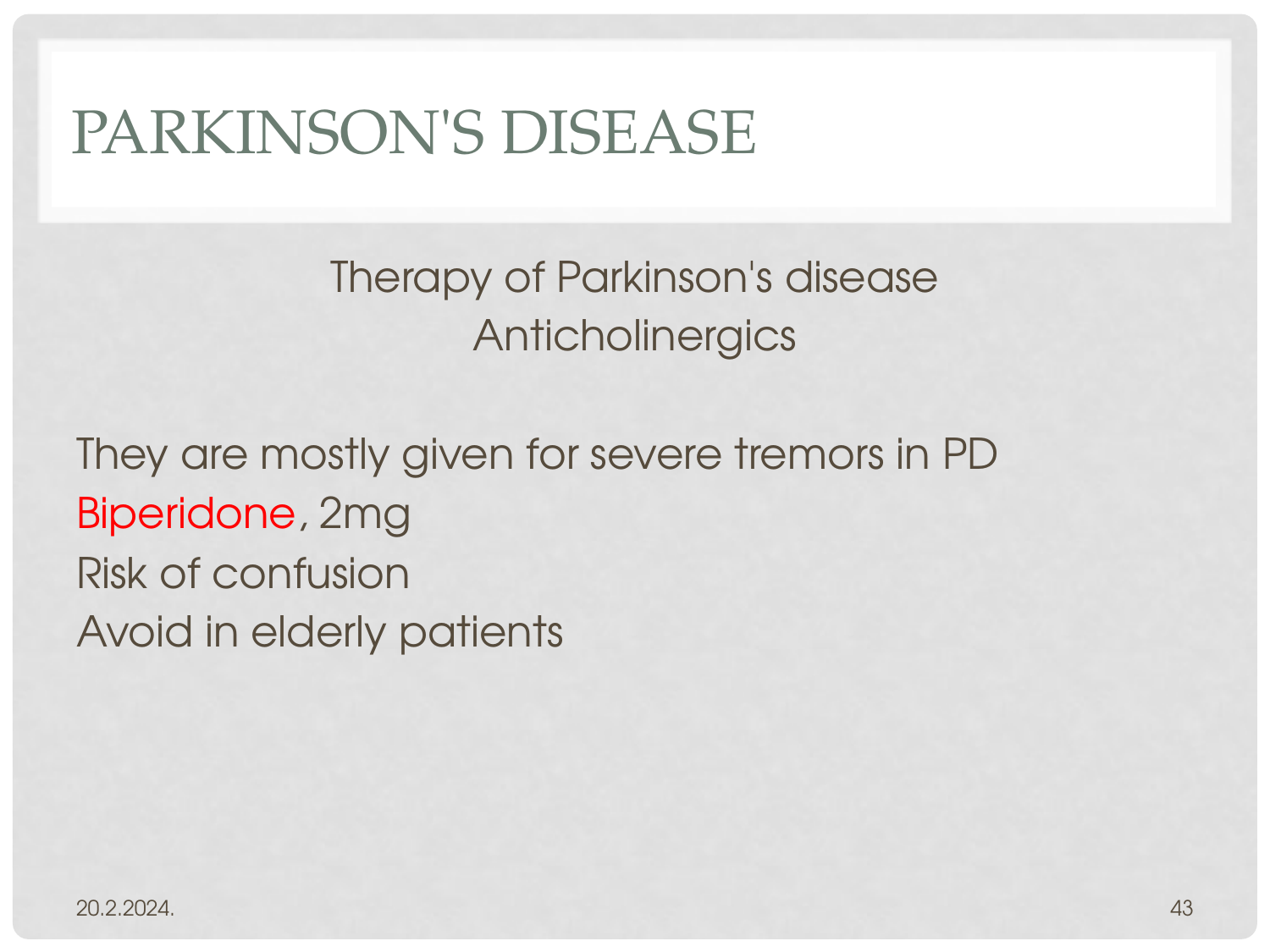

# PARKINSON'S DISEASE
Therapy of Parkinson's disease
Anticholinergics

They are mostly given for severe tremors in PD
Biperidone, 2mg
Risk of confusion
Avoid in elderly patients
20.2.2024.
43